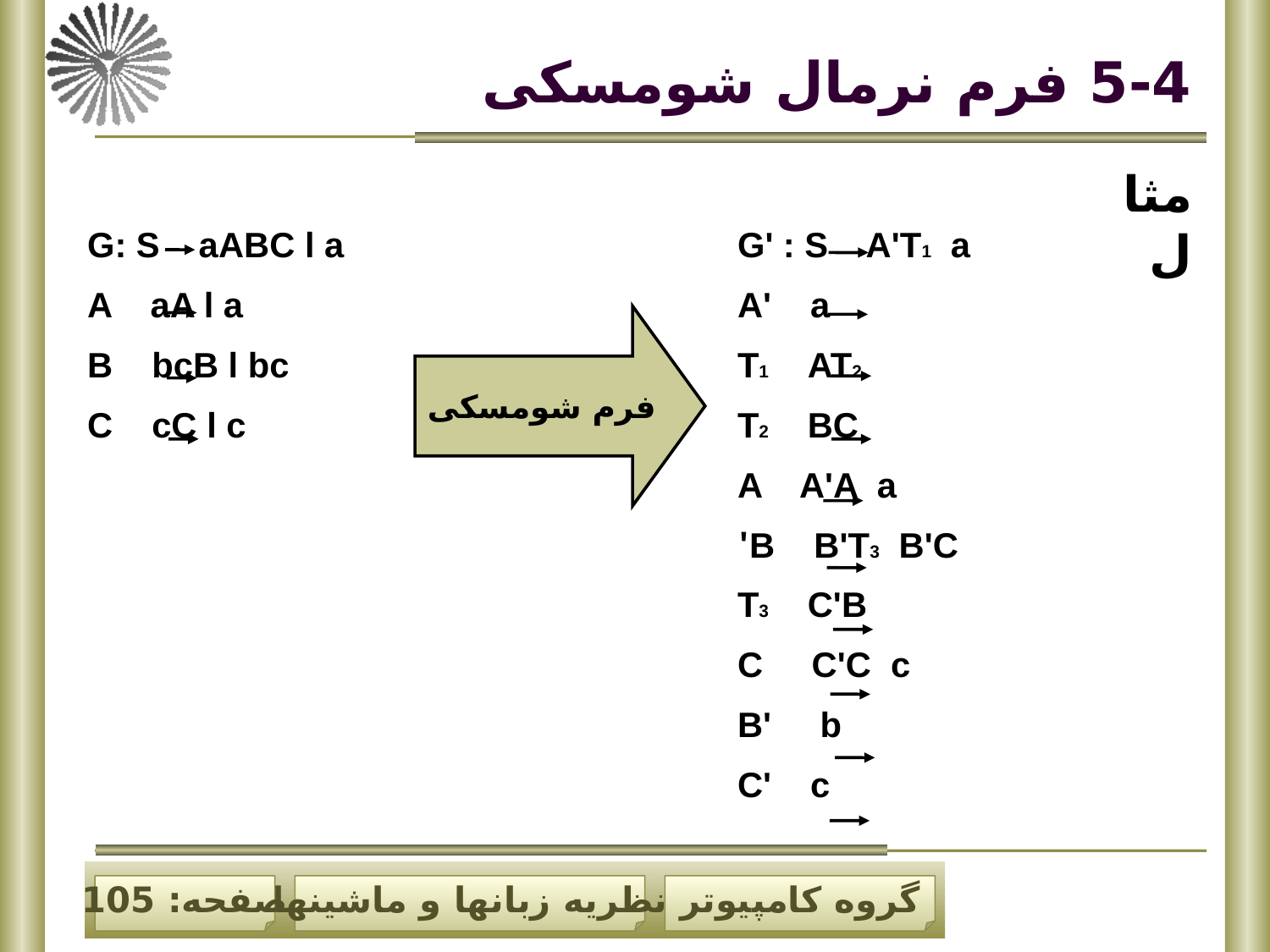

# 5-4 فرم نرمال شومسکی
مثال
G: S    aABC l a
     A    aA l a
     B    bcB l bc
     C    cC l c

G' : S    A'T1  a
      A'    a
      T1    AT2
      T2    BC
      A    A'A  a
      B    B'T3  B'C'
      T3    C'B
      C     C'C  c
      B'     b
      C'    c

فرم شومسکی